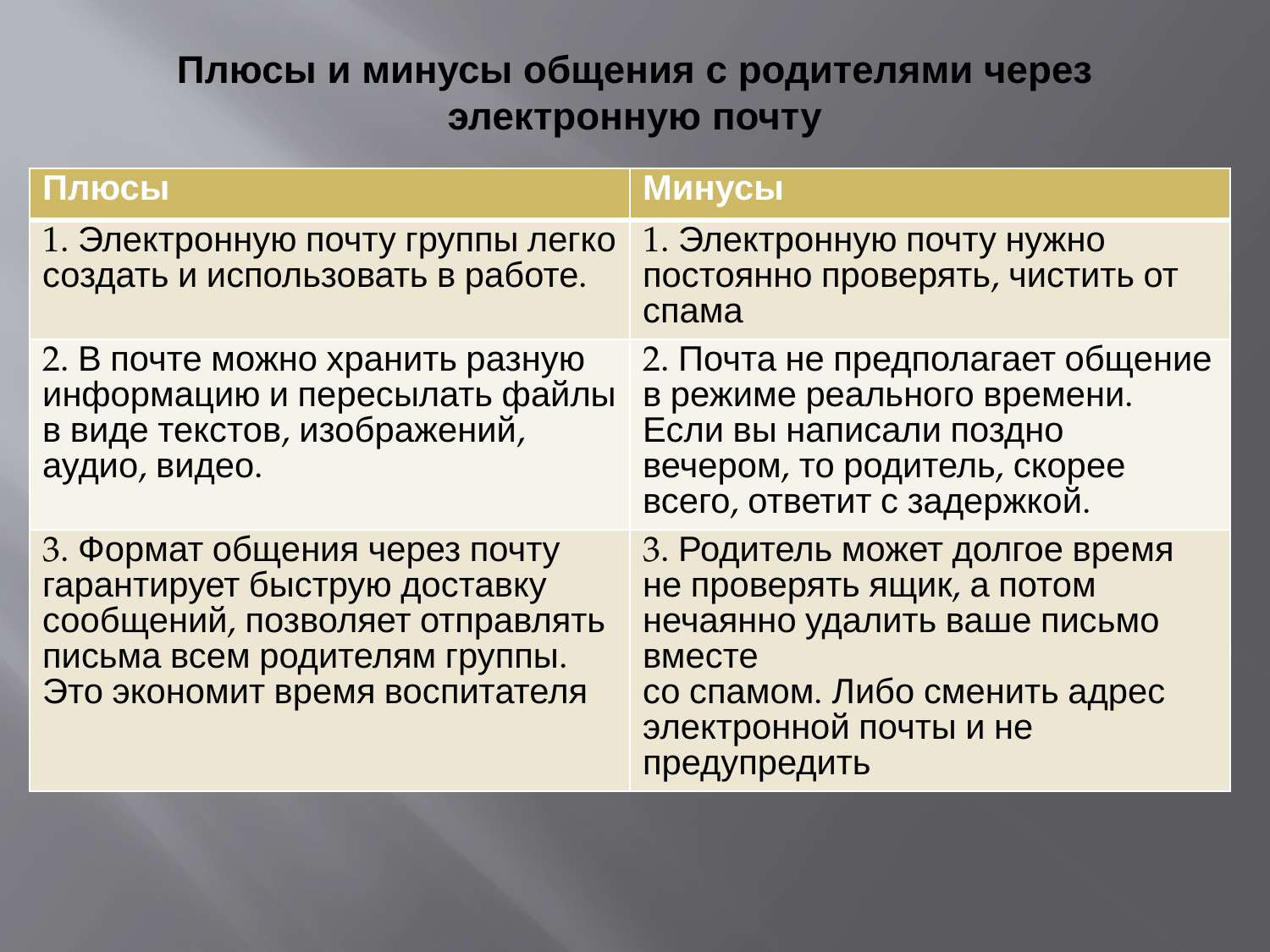

# Плюсы и минусы общения с родителями через электронную почту
| Плюсы | Минусы |
| --- | --- |
| 1. Электронную почту группы легко создать и использовать в работе. | 1. Электронную почту нужно постоянно проверять, чистить от спама |
| 2. В почте можно хранить разную информацию и пересылать файлы в виде текстов, изображений, аудио, видео. | 2. Почта не предполагает общение в режиме реального времени. Если вы написали поздно вечером, то родитель, скорее всего, ответит с задержкой. |
| 3. Формат общения через почту гарантирует быструю доставку сообщений, позволяет отправлять письма всем родителям группы. Это экономит время воспитателя | 3. Родитель может долгое время не проверять ящик, а потом нечаянно удалить ваше письмо вместе со спамом. Либо сменить адрес электронной почты и не предупредить |